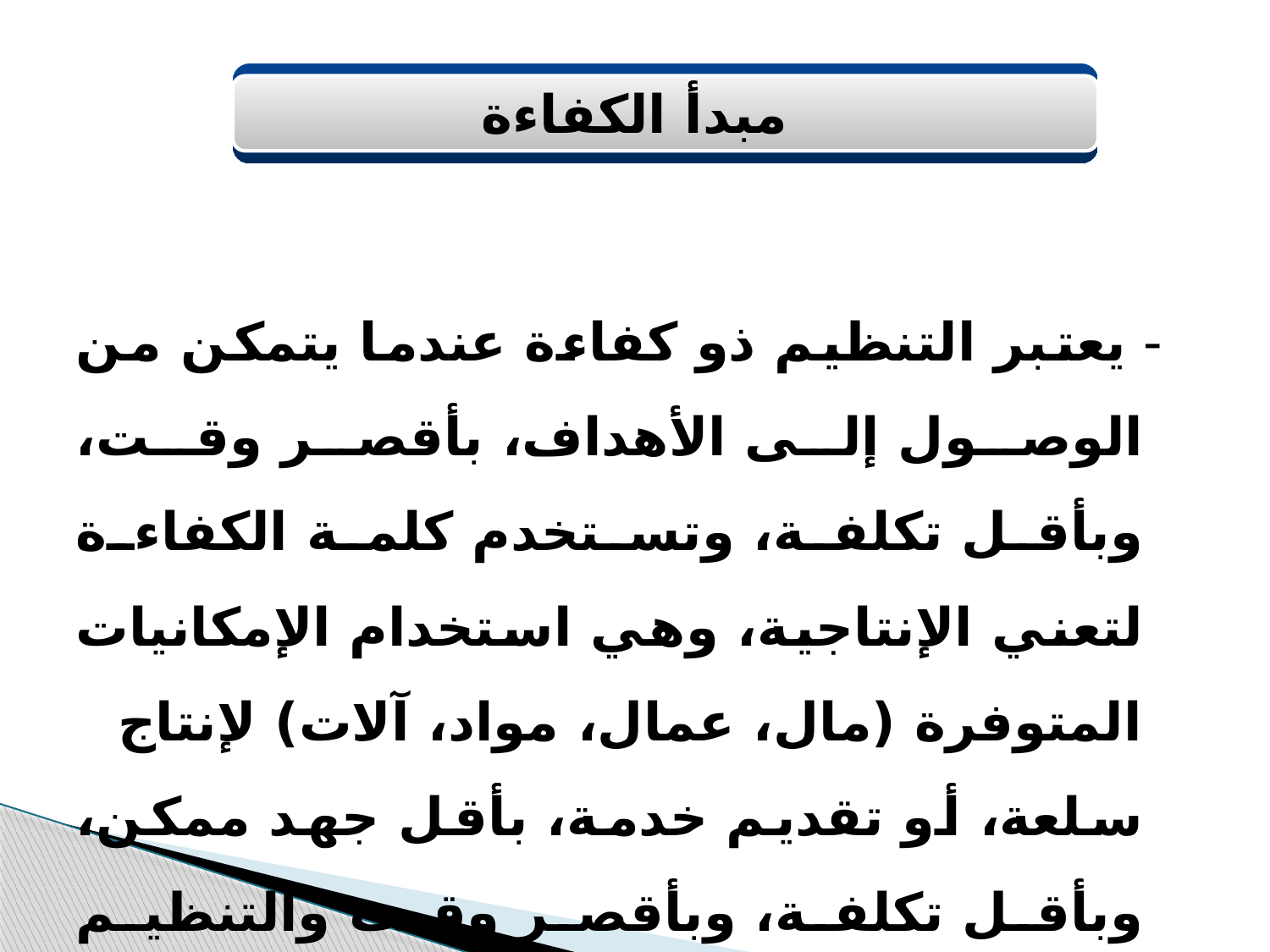

مبدأ الكفاءة

 - يعتبر التنظيم ذو كفاءة عندما يتمكن من الوصول إلى الأهداف، بأقصر وقت، وبأقل تكلفة، وتستخدم كلمة الكفاءة لتعني الإنتاجية، وهي استخدام الإمكانيات المتوفرة (مال، عمال، مواد، آلات) لإنتاج سلعة، أو تقديم خدمة، بأقل جهد ممكن، وبأقل تكلفة، وبأقصر وقت والتنظيم الكفؤ هو الذي يكون فيه تقسيم للسلطة واضح المعالم، وتكاليف أقل في الوصول إلى الهدف.